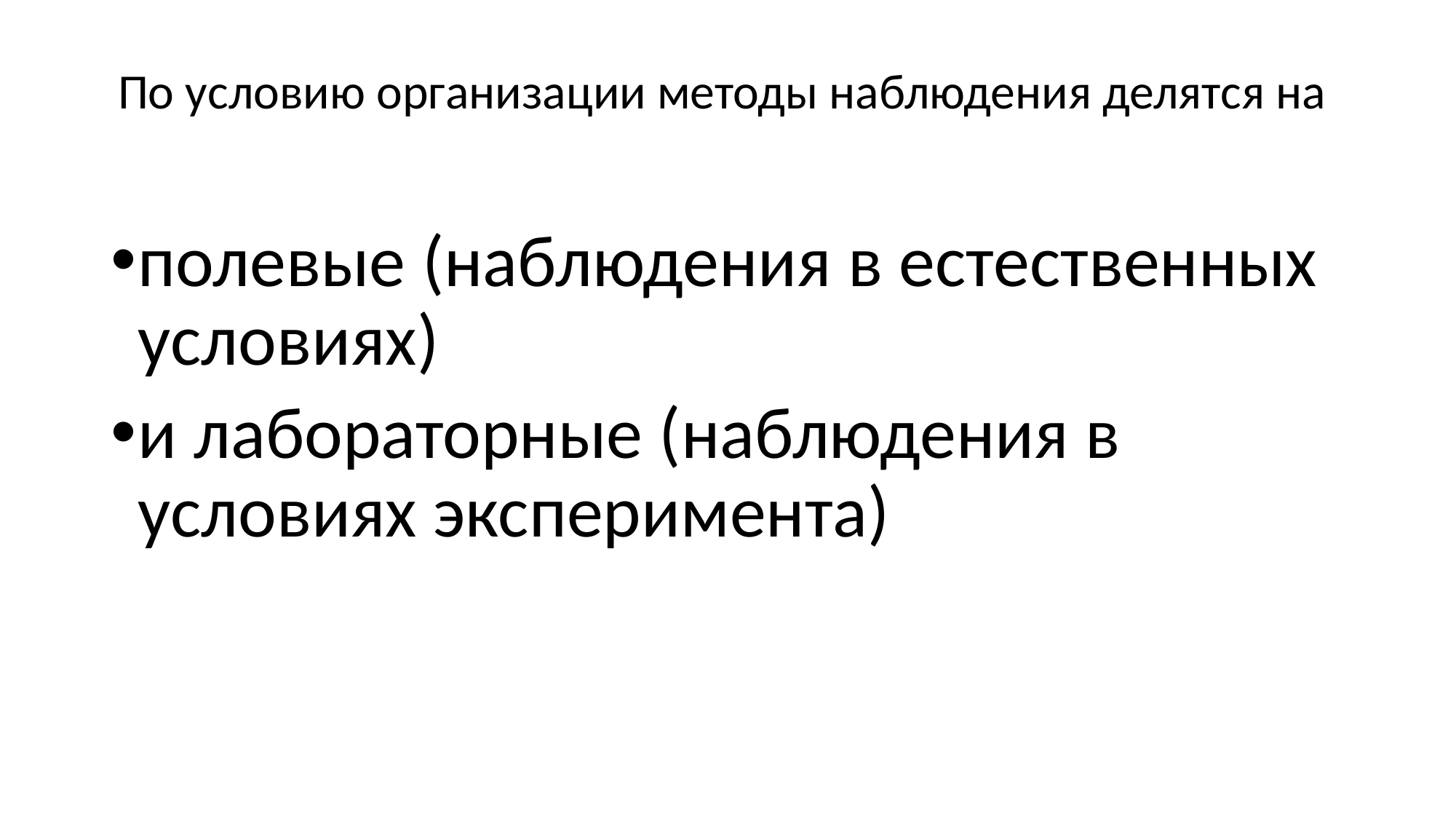

# По условию организации методы наблюдения делятся на
полевые (наблюдения в естественных условиях)
и лабораторные (наблюдения в условиях эксперимента)